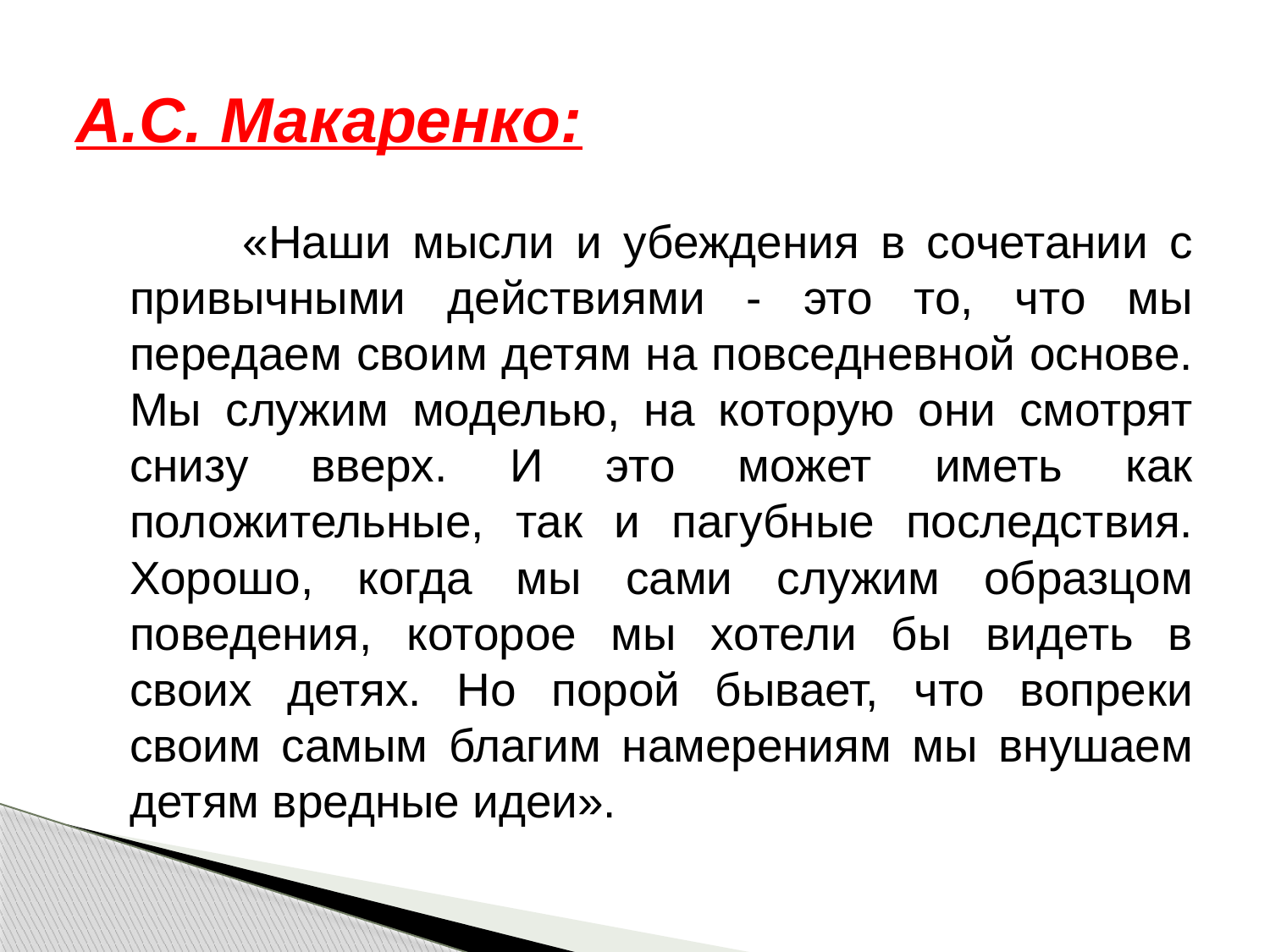

# А.С. Макаренко:
       «Наши мысли и убеждения в сочетании с привычными действиями - это то, что мы передаем своим детям на повседневной основе. Мы служим моделью, на которую они смотрят снизу вверх. И это может иметь как положительные, так и пагубные последствия. Хорошо, когда мы сами служим образцом поведения, которое мы хотели бы видеть в своих детях. Но порой бывает, что вопреки своим самым благим намерениям мы внушаем детям вредные идеи».